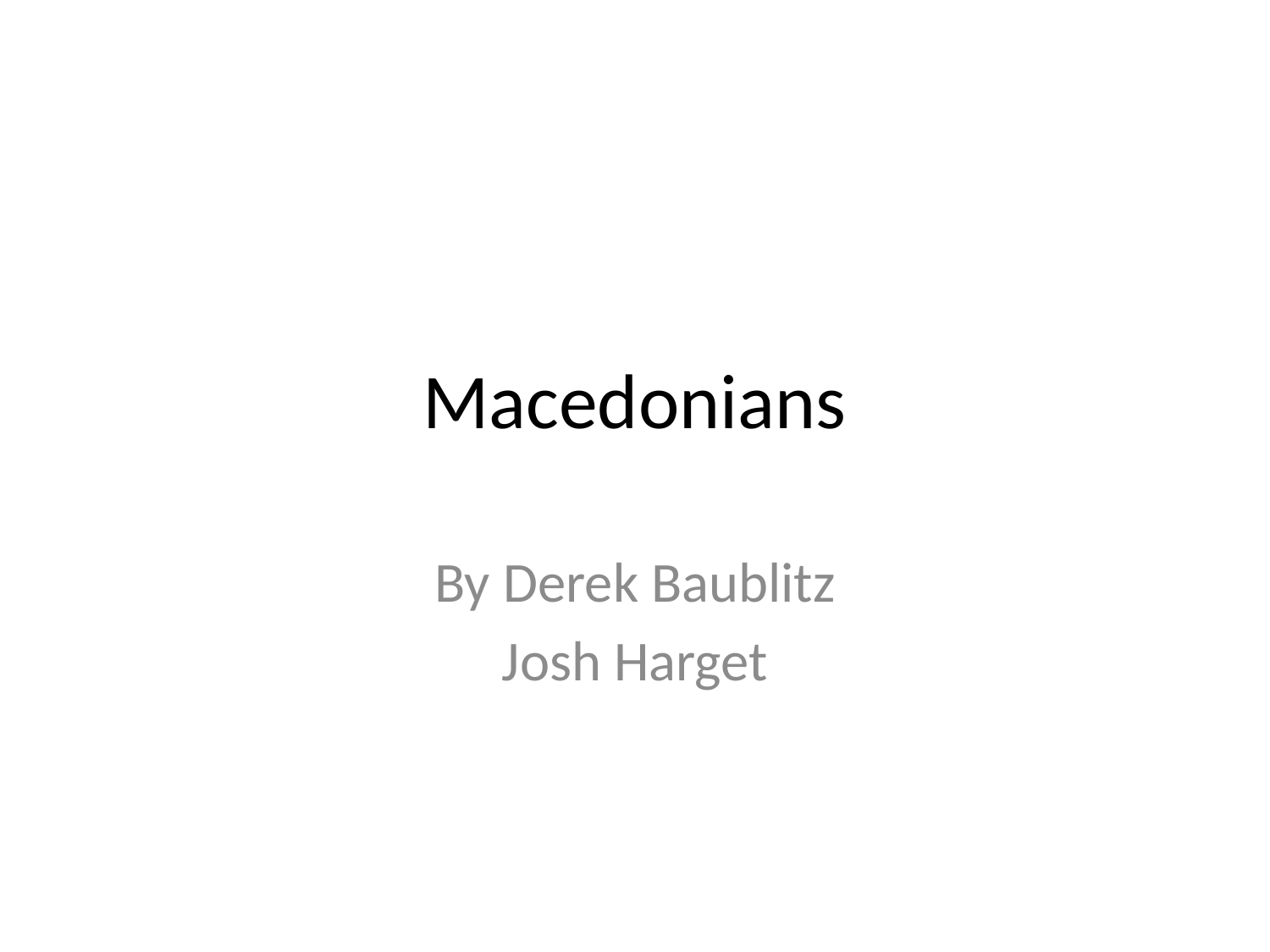

# Macedonians
By Derek Baublitz
Josh Harget